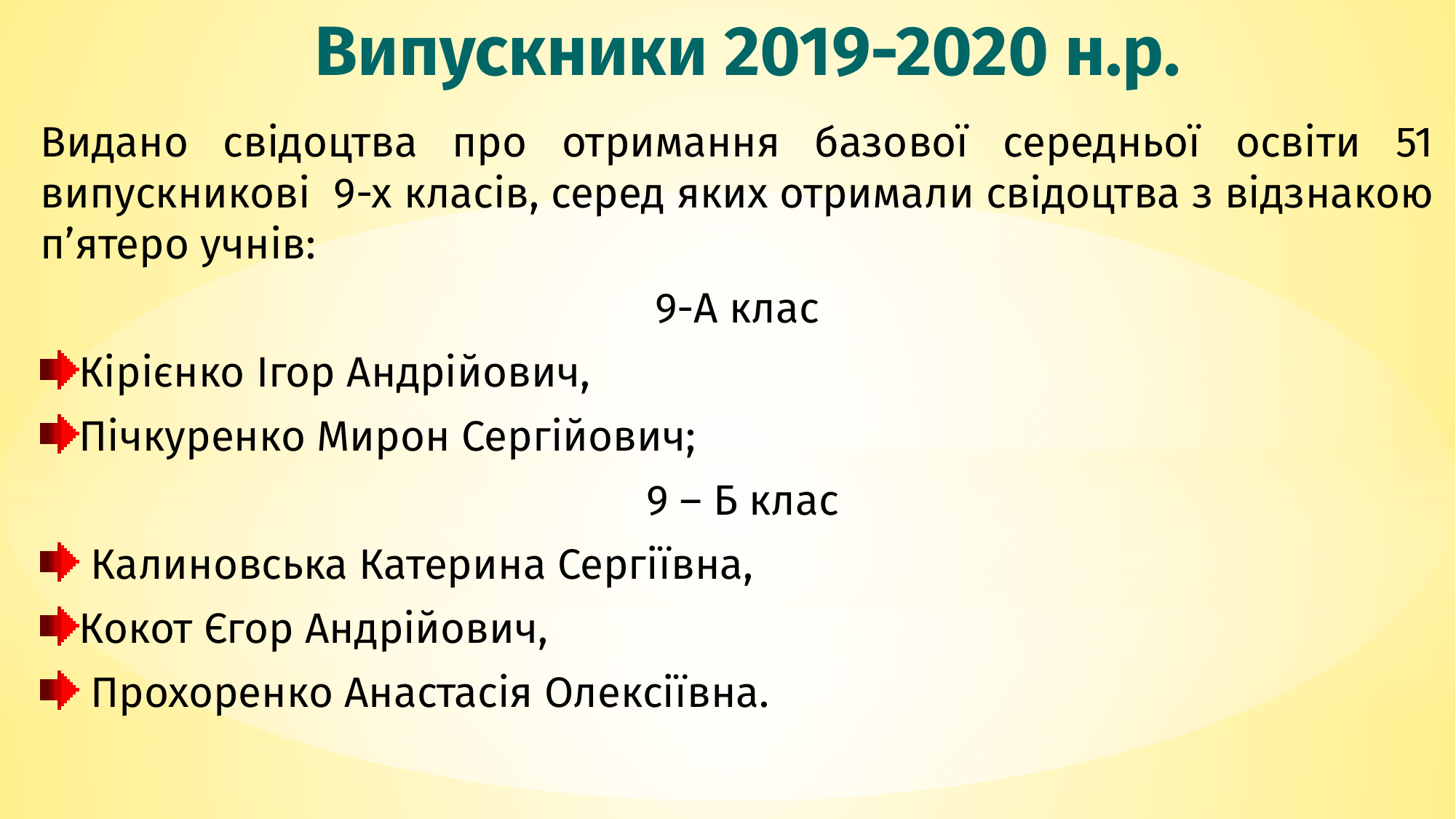

# Випускники 2019-2020 н.р.
Видано свідоцтва про отримання базової середньої освіти 51 випускникові  9-х класів, серед яких отримали свідоцтва з відзнакою пʼятеро учнів:
 9-А клас
Кірієнко Ігор Андрійович,
Пічкуренко Мирон Сергійович;
 9 – Б клас
 Калиновська Катерина Сергіївна,
Кокот Єгор Андрійович,
 Прохоренко Анастасія Олексіївна.